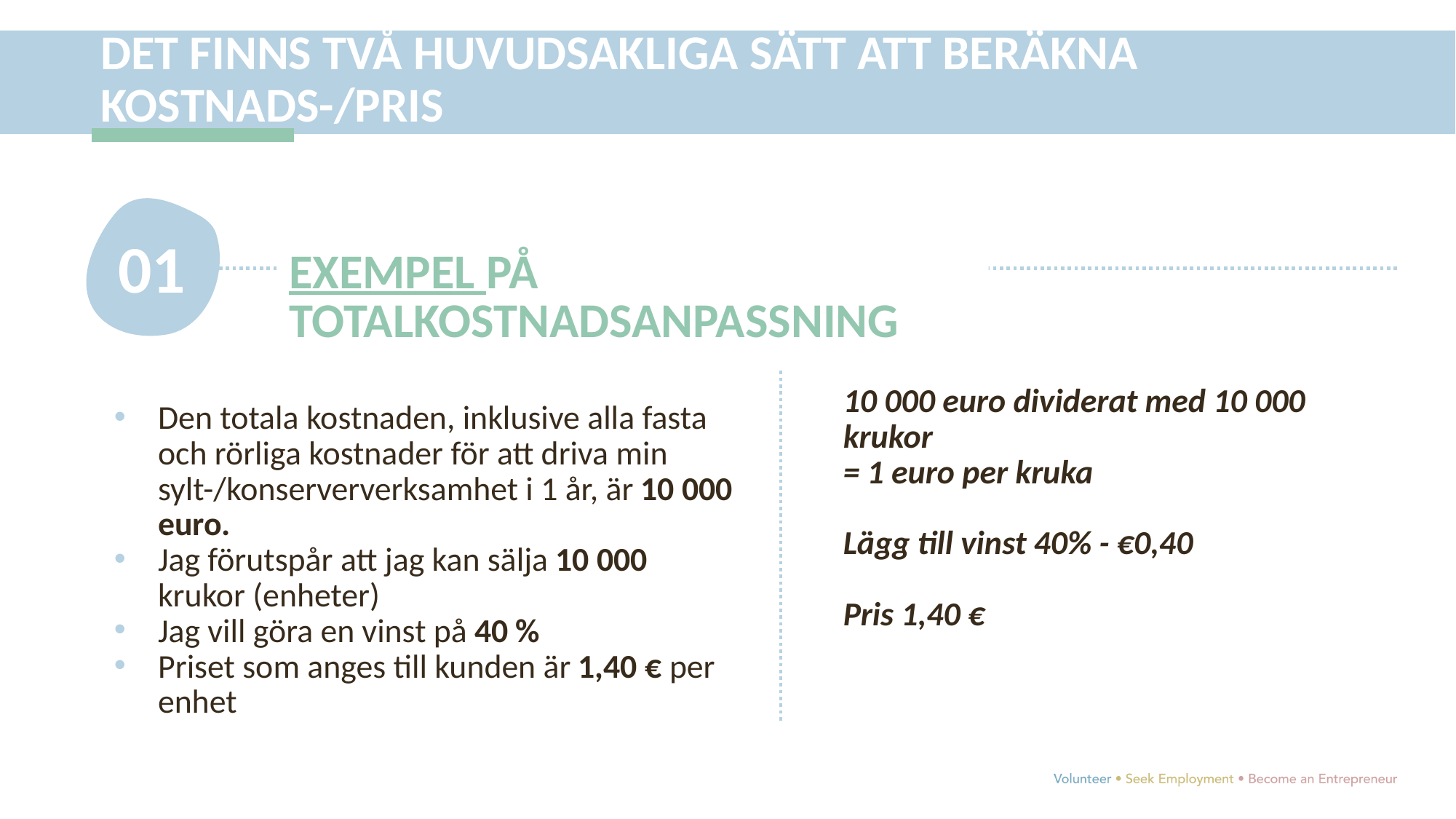

DET FINNS TVÅ HUVUDSAKLIGA SÄTT ATT BERÄKNA KOSTNADS-/PRIS

01
EXEMPEL PÅ TOTALKOSTNADSANPASSNING
10 000 euro dividerat med 10 000 krukor
= 1 euro per kruka

Lägg till vinst 40% - €0,40

Pris 1,40 €

Den totala kostnaden, inklusive alla fasta och rörliga kostnader för att driva min sylt-/konserververksamhet i 1 år, är 10 000 euro.
Jag förutspår att jag kan sälja 10 000 krukor (enheter)
Jag vill göra en vinst på 40 %
Priset som anges till kunden är 1,40 € per enhet